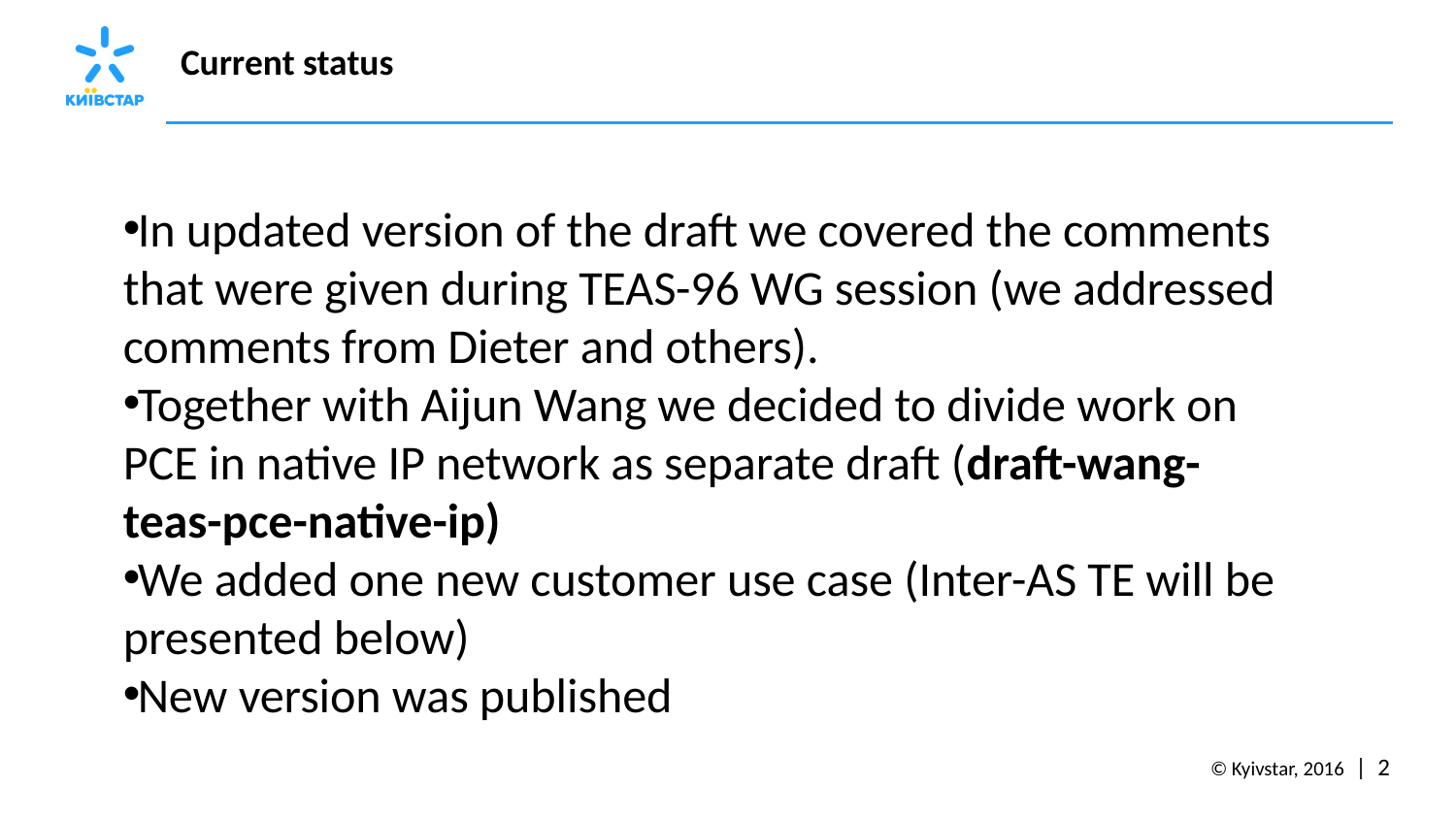

Current status

In updated version of the draft we covered the comments that were given during TEAS-96 WG session (we addressed comments from Dieter and others).
Together with Aijun Wang we decided to divide work on PCE in native IP network as separate draft (draft-wang-teas-pce-native-ip)
We added one new customer use case (Inter-AS TE will be presented below)
New version was published